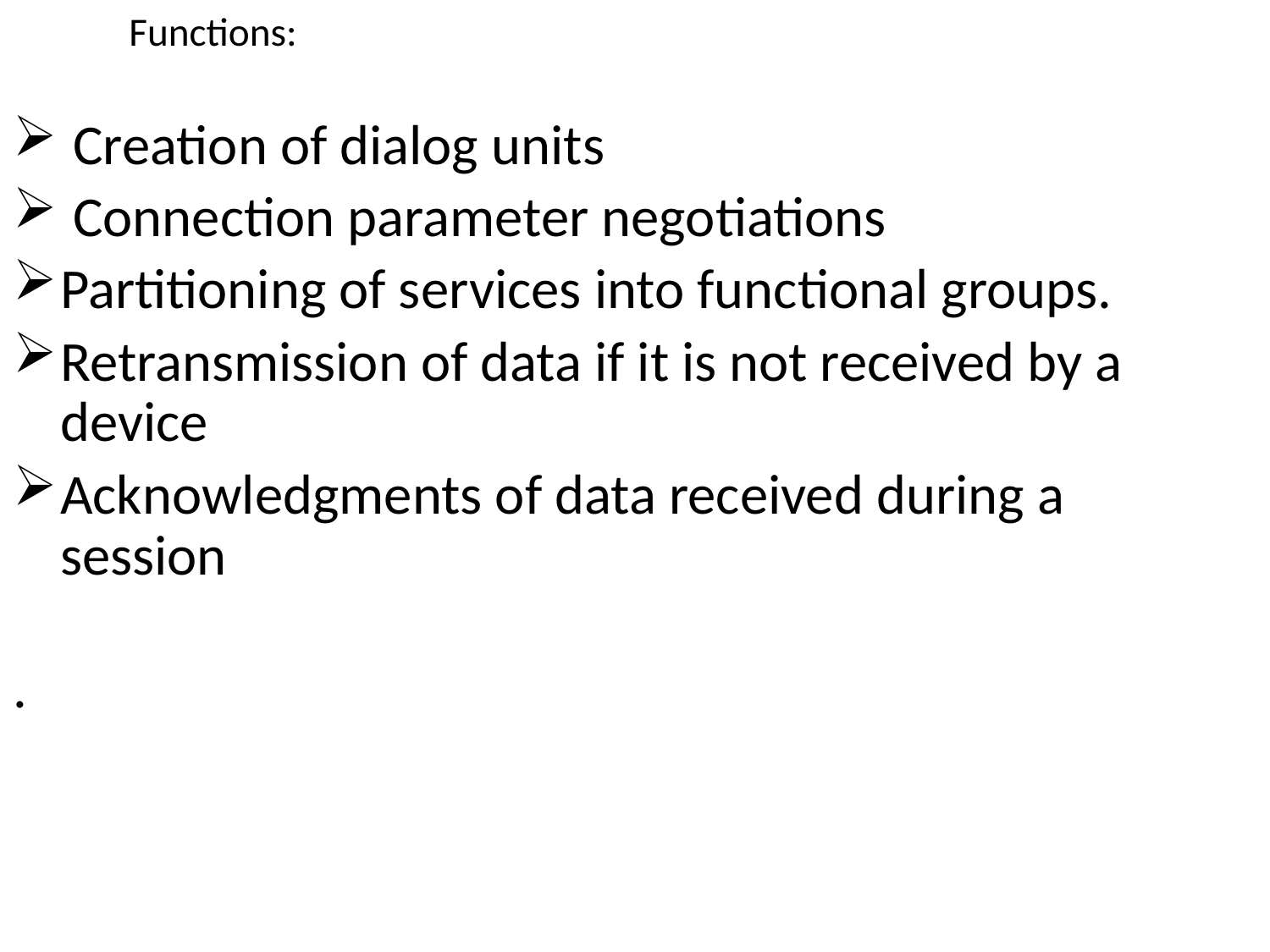

# Functions:
 Creation of dialog units
 Connection parameter negotiations
Partitioning of services into functional groups.
Retransmission of data if it is not received by a device
Acknowledgments of data received during a session
.